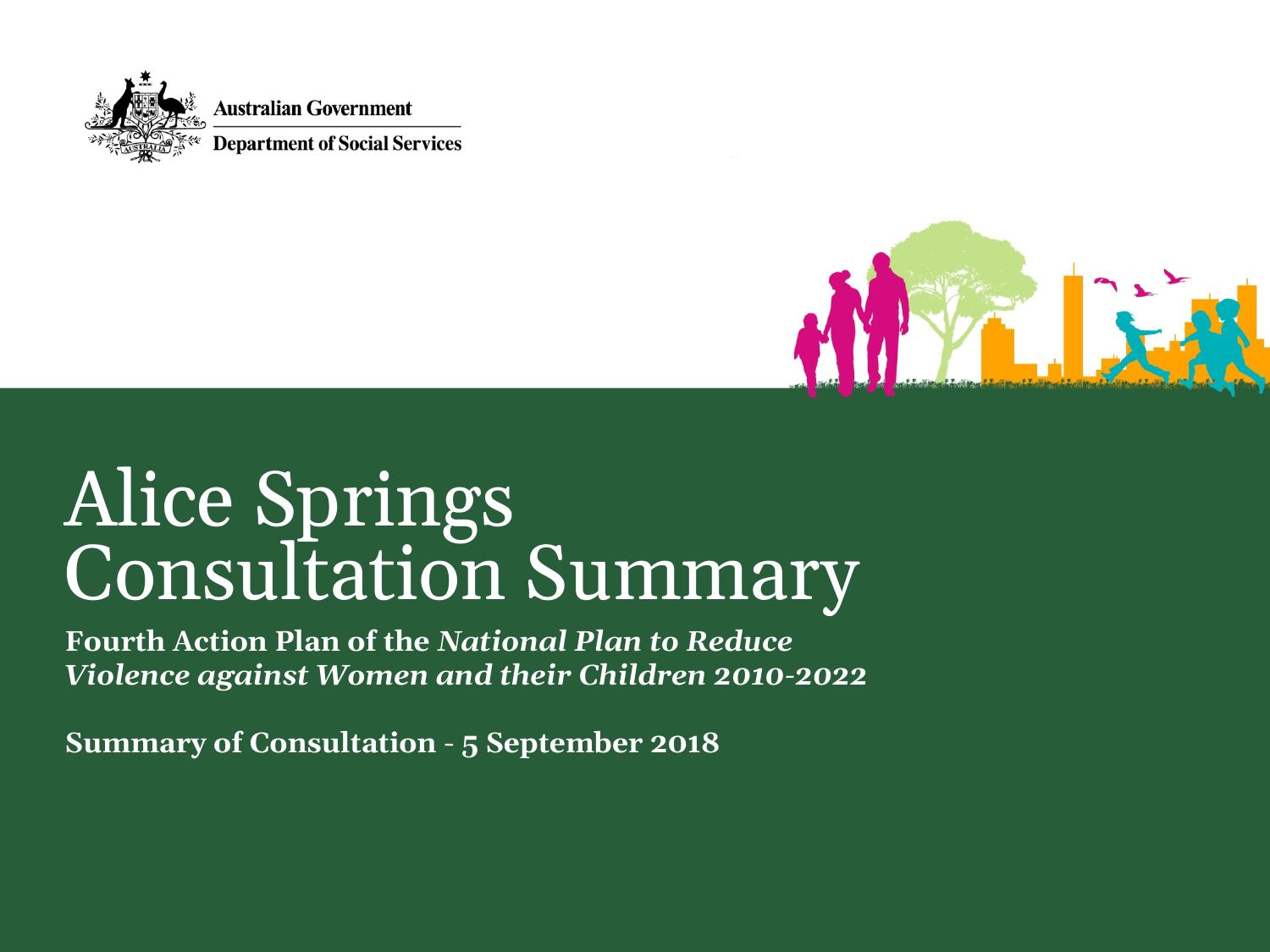

Alice Springs Consultation Summary
Fourth Action Plan of the National Plan to Reduce Violence against Women and their Children 2010-2022

Summary of Consultation - 5 September 2018